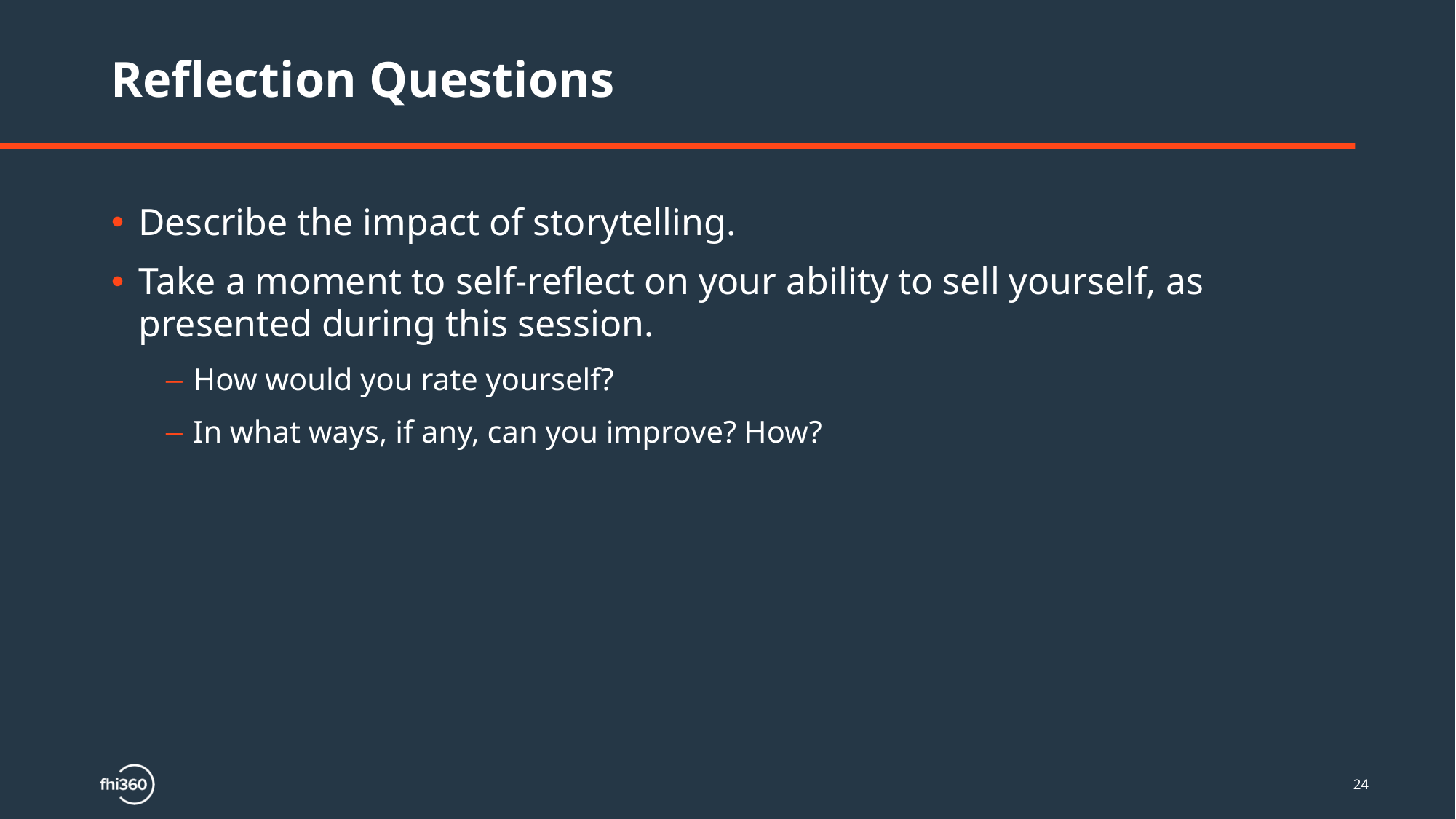

# Reflection Questions
Describe the impact of storytelling.
Take a moment to self-reflect on your ability to sell yourself, as presented during this session.
How would you rate yourself?
In what ways, if any, can you improve? How?